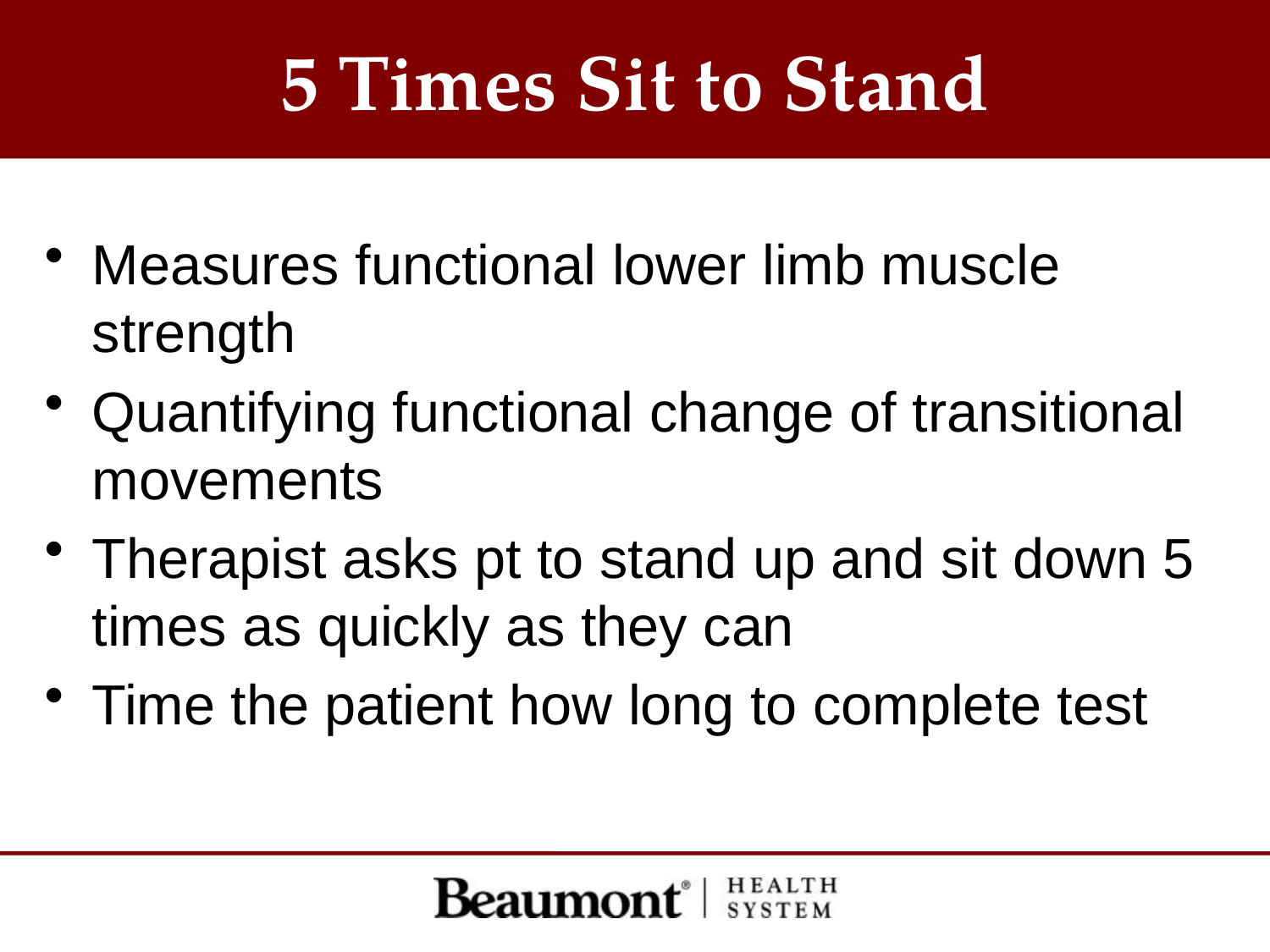

# 5 Times Sit to Stand
Measures functional lower limb muscle strength
Quantifying functional change of transitional movements
Therapist asks pt to stand up and sit down 5 times as quickly as they can
Time the patient how long to complete test